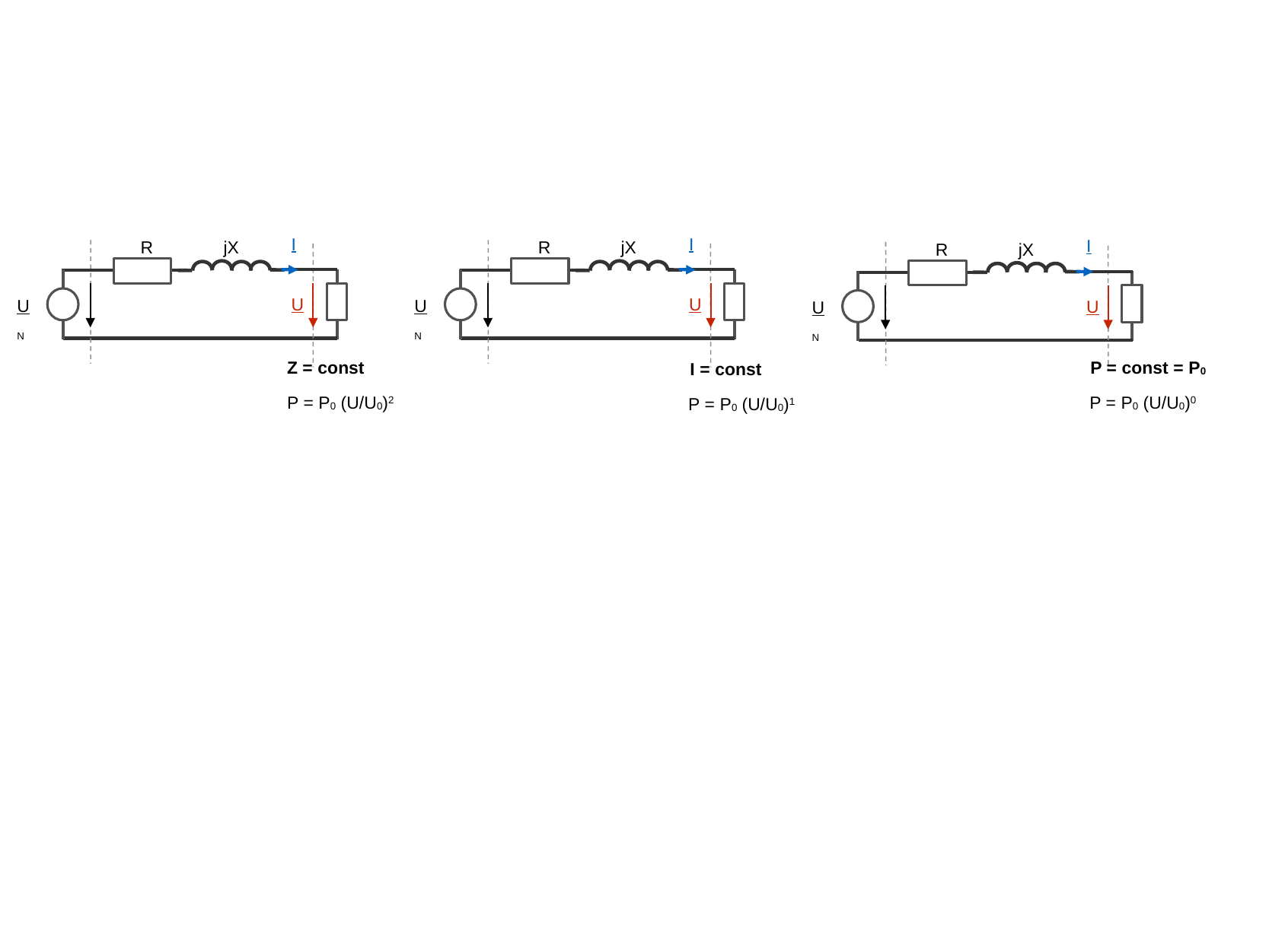

I
R
jX

U

UN

I
R
jX

U

UN

I
R
jX

U

UN

Z = const
P = const = P0
I = const
P = P0 (U/U0)2
P = P0 (U/U0)0
P = P0 (U/U0)1